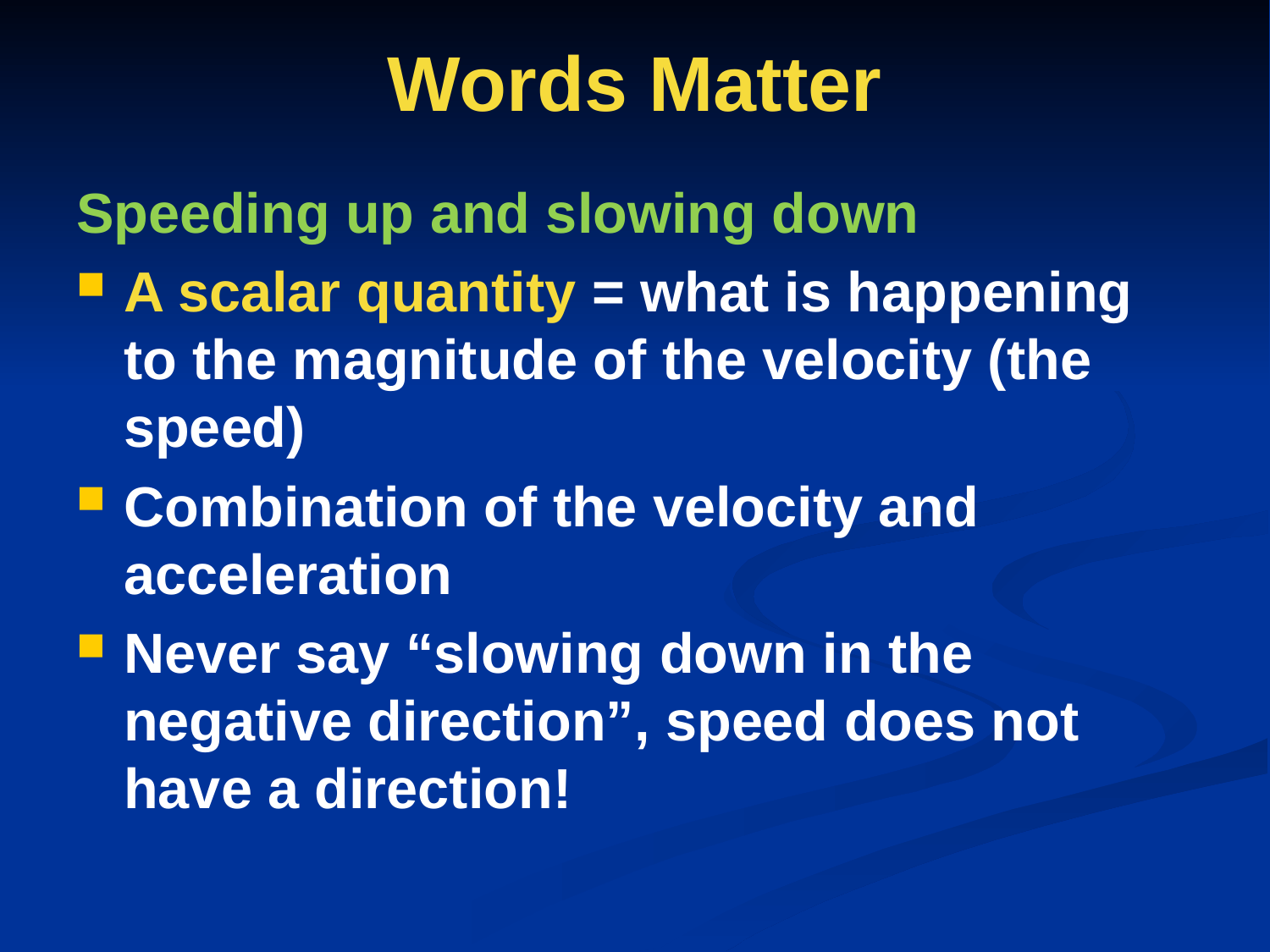

# Words Matter
Speeding up and slowing down
A scalar quantity = what is happening to the magnitude of the velocity (the speed)
Combination of the velocity and acceleration
Never say “slowing down in the negative direction”, speed does not have a direction!